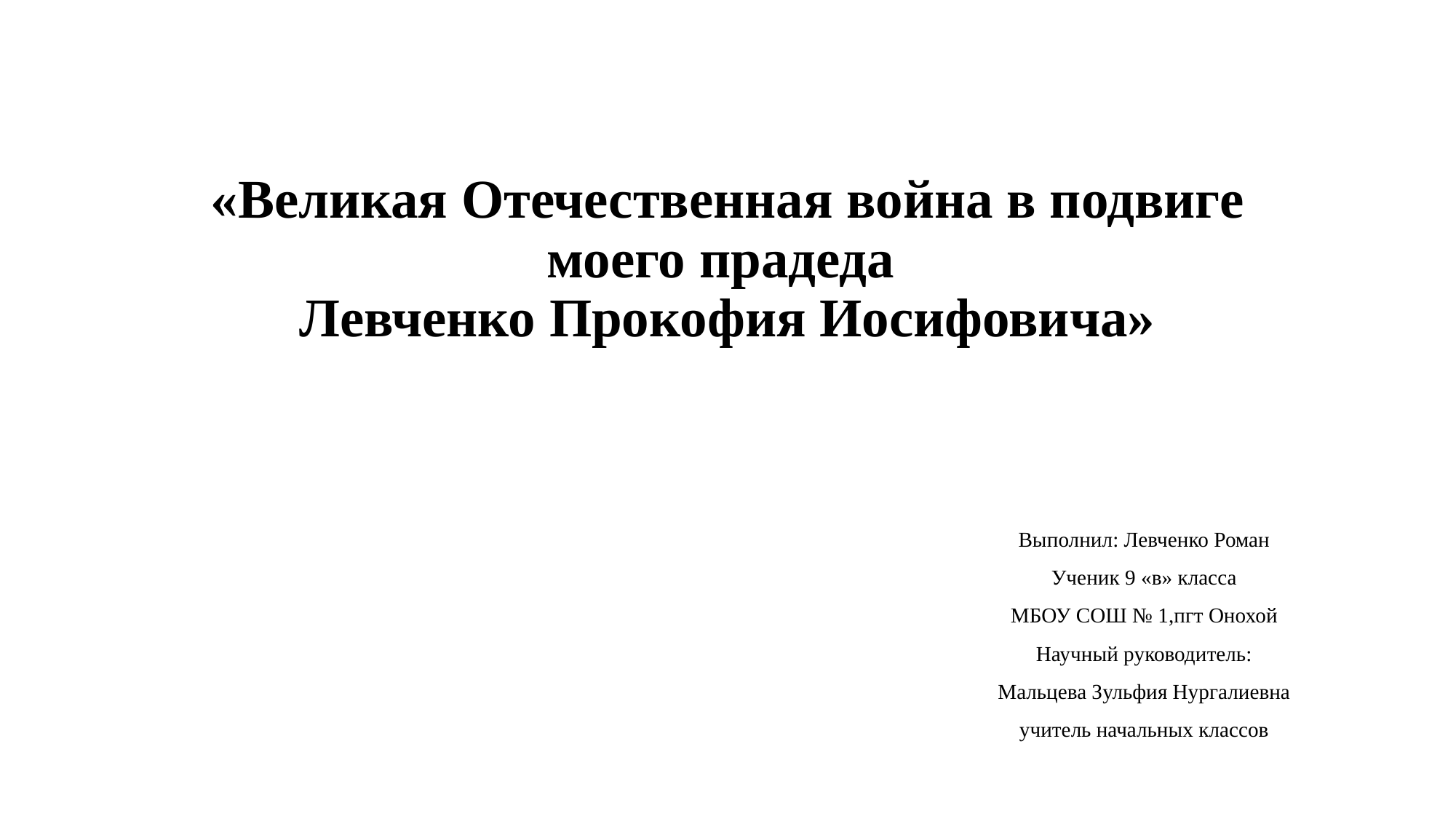

# «Великая Отечественная война в подвиге моего прадеда Левченко Прокофия Иосифовича»
Выполнил: Левченко Роман
Ученик 9 «в» класса
МБОУ СОШ № 1,пгт Онохой
Научный руководитель:
Мальцева Зульфия Нургалиевна
учитель начальных классов